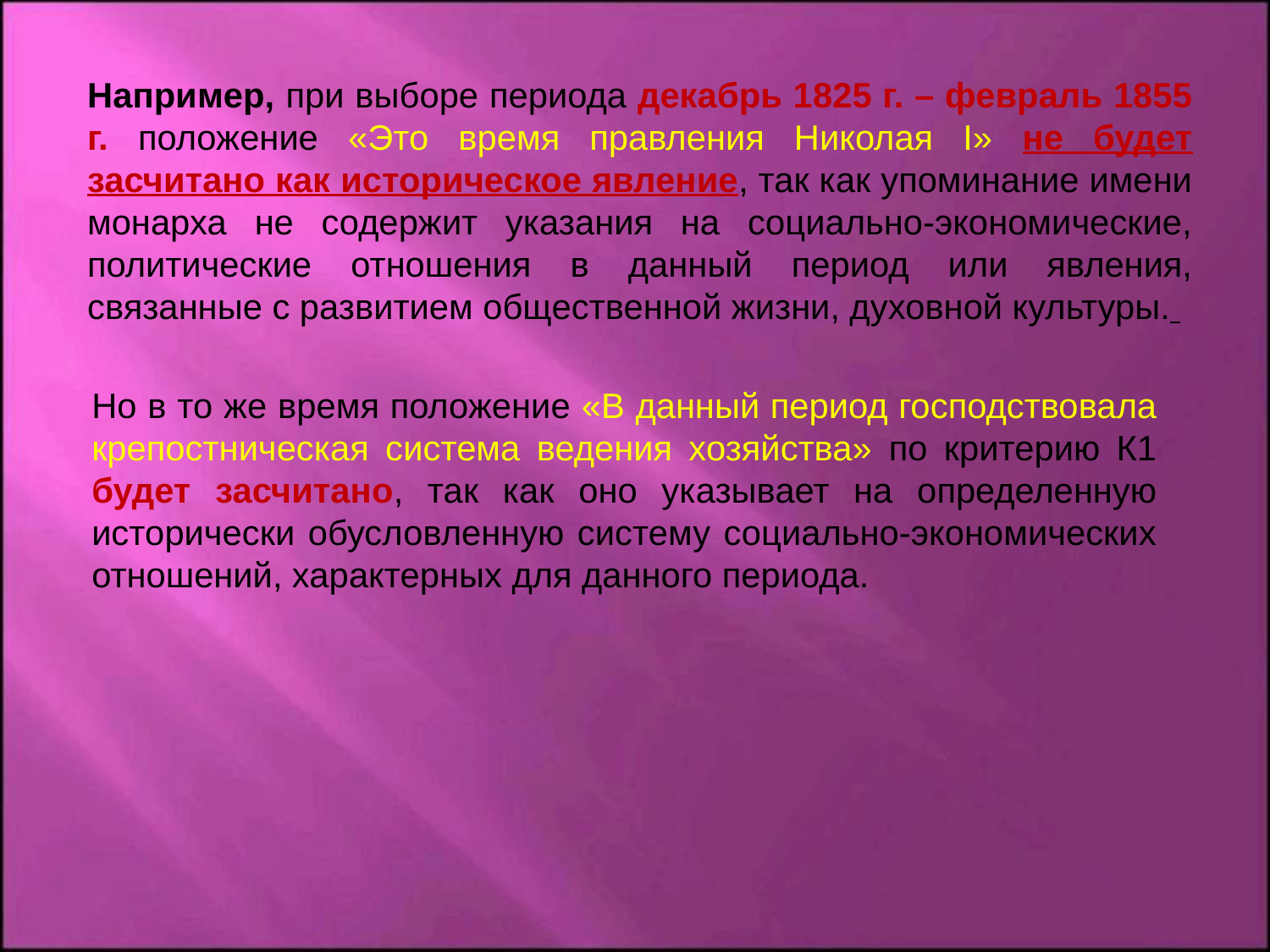

Например, при выборе периода декабрь 1825 г. – февраль 1855 г. положение «Это время правления Николая I» не будет засчитано как историческое явление, так как упоминание имени монарха не содержит указания на социально-экономические, политические отношения в данный период или явления, связанные с развитием общественной жизни, духовной культуры.
Но в то же время положение «В данный период господствовала крепостническая система ведения хозяйства» по критерию К1 будет засчитано, так как оно указывает на определенную исторически обусловленную систему социально-экономических отношений, характерных для данного периода.